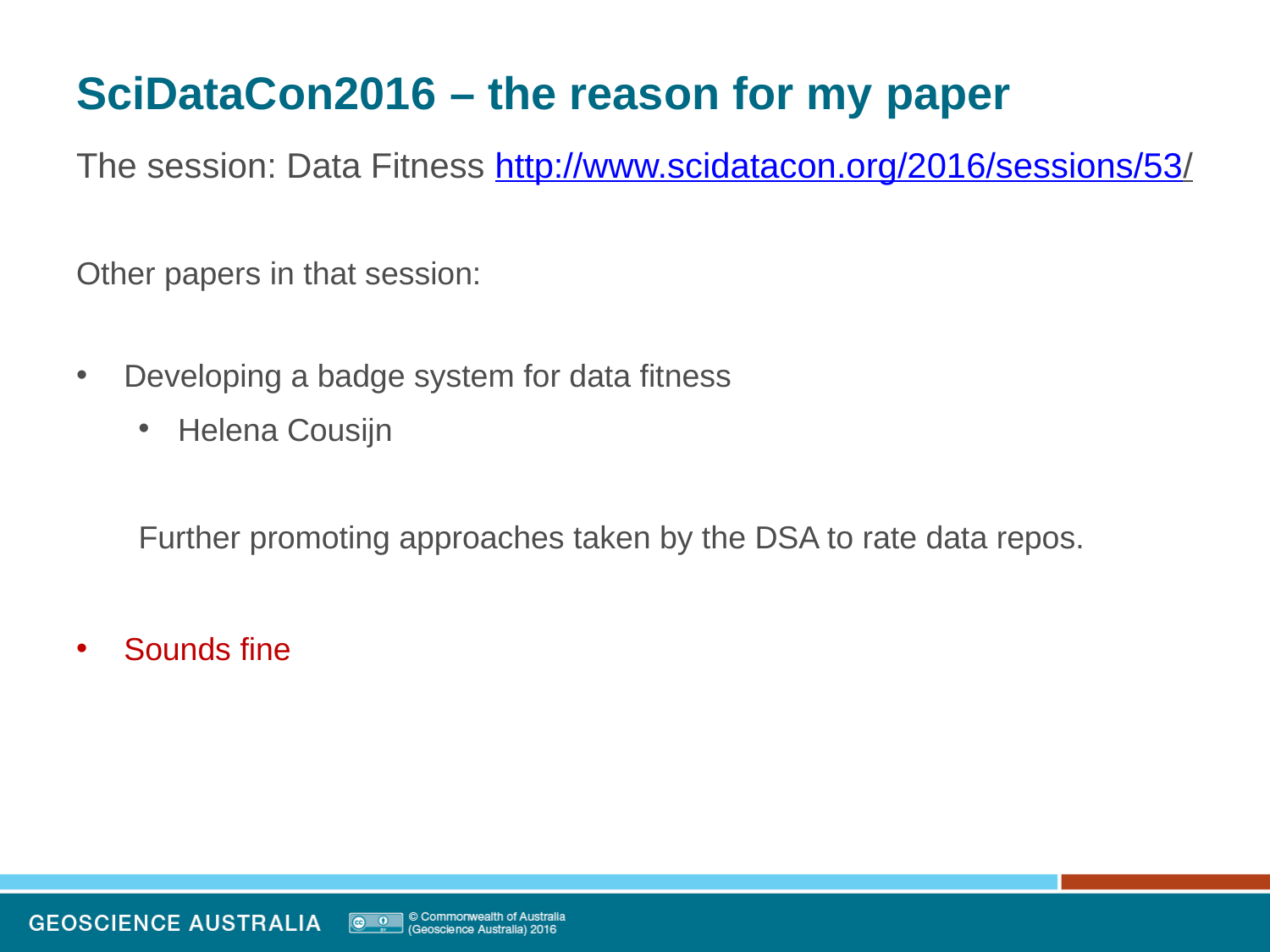

# SciDataCon2016 – the reason for my paper
The session: Data Fitness http://www.scidatacon.org/2016/sessions/53/

Other papers in that session:

Developing a badge system for data fitness
Helena Cousijn

Further promoting approaches taken by the DSA to rate data repos.

Sounds fine